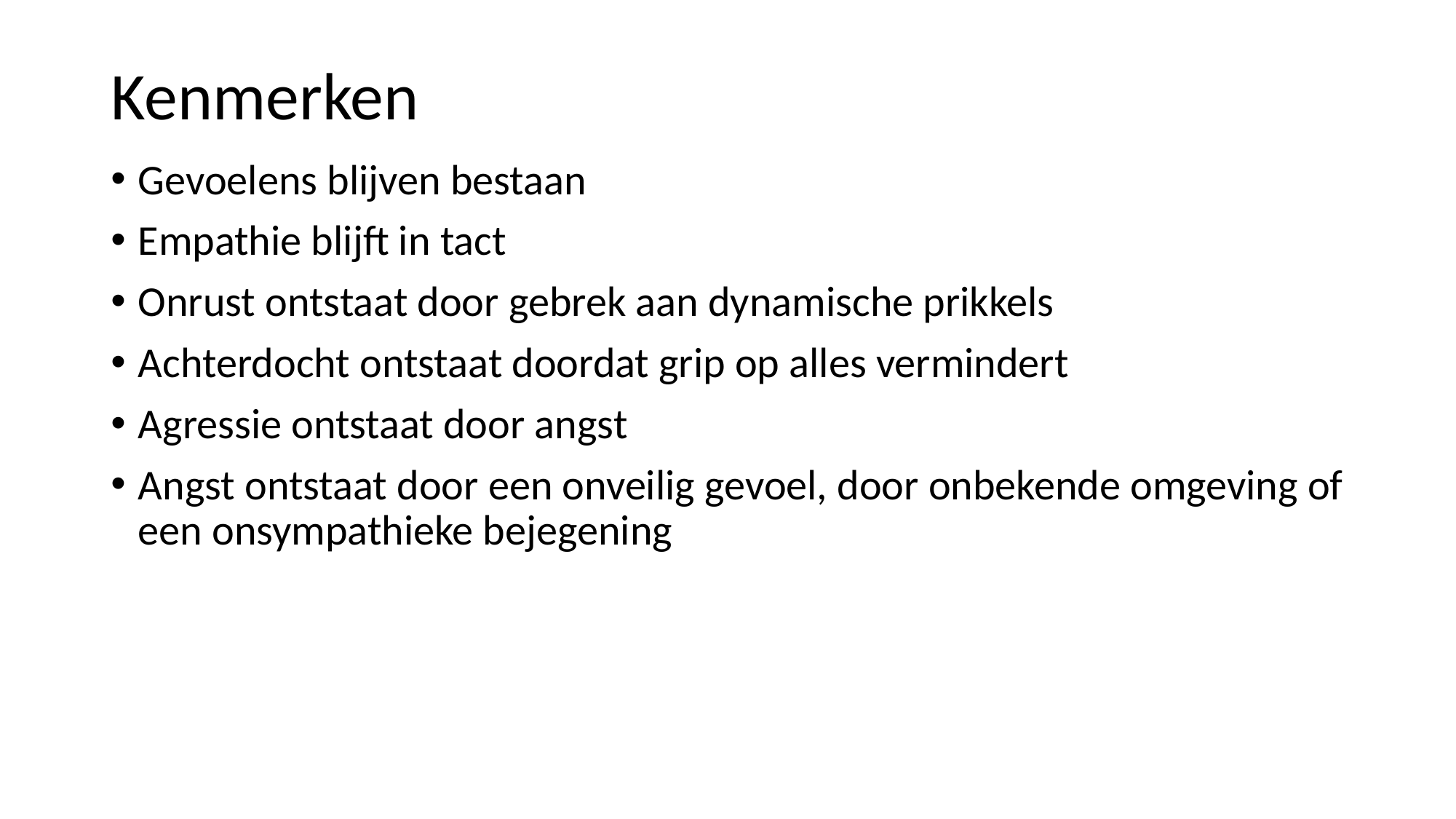

# Kenmerken
Gevoelens blijven bestaan
Empathie blijft in tact
Onrust ontstaat door gebrek aan dynamische prikkels
Achterdocht ontstaat doordat grip op alles vermindert
Agressie ontstaat door angst
Angst ontstaat door een onveilig gevoel, door onbekende omgeving of een onsympathieke bejegening